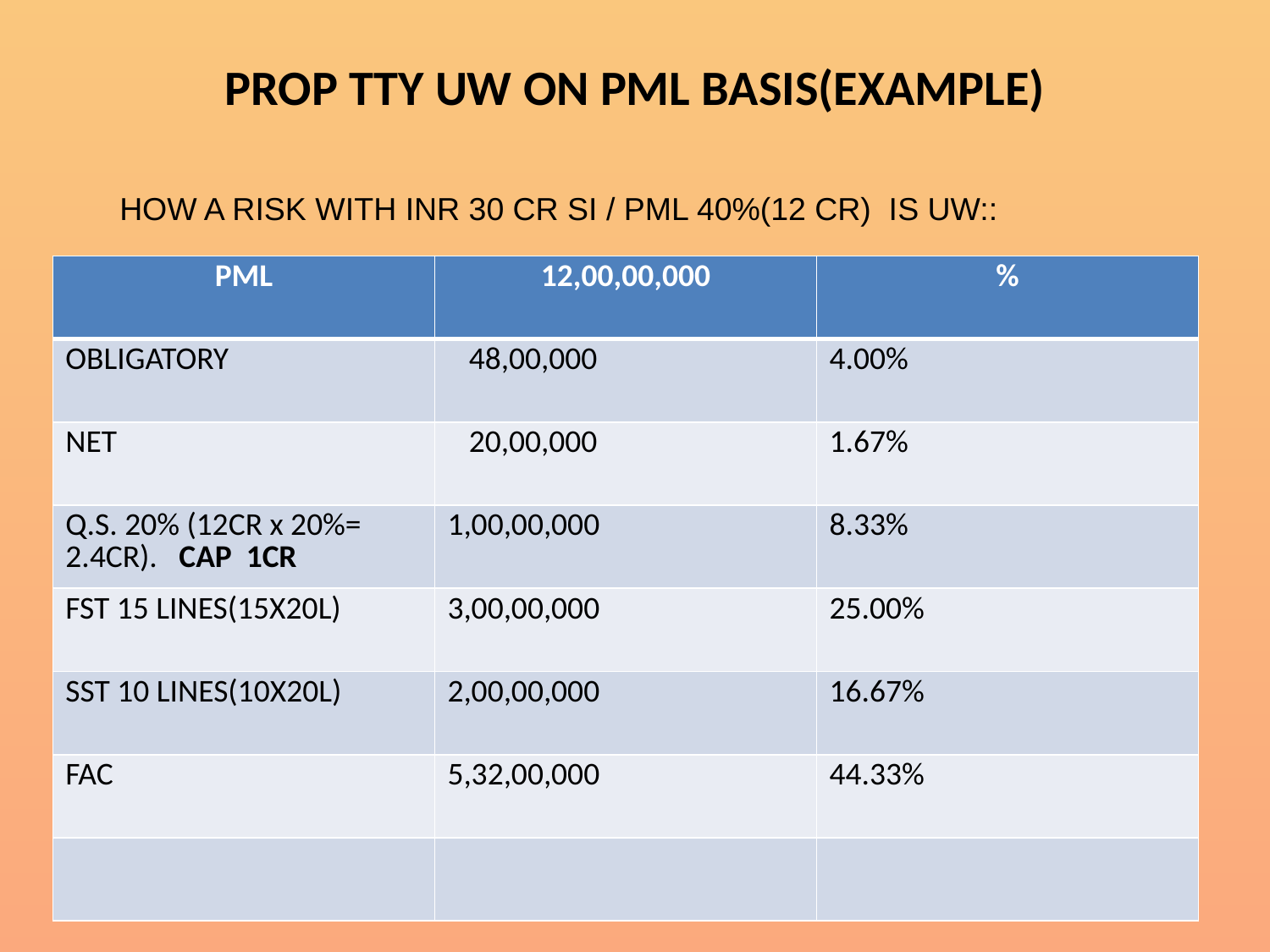

# PROP TTY UW ON PML BASIS(EXAMPLE)

HOW A RISK WITH INR 30 CR SI / PML 40%(12 CR)  IS UW::

| PML | 12,00,00,000 | % |
| --- | --- | --- |
| OBLIGATORY | 48,00,000 | 4.00% |
| NET | 20,00,000 | 1.67% |
| Q.S. 20% (12CR x 20%= 2.4CR). CAP 1CR | 1,00,00,000 | 8.33% |
| FST 15 LINES(15X20L) | 3,00,00,000 | 25.00% |
| SST 10 LINES(10X20L) | 2,00,00,000 | 16.67% |
| FAC | 5,32,00,000 | 44.33% |
|  |  |  |